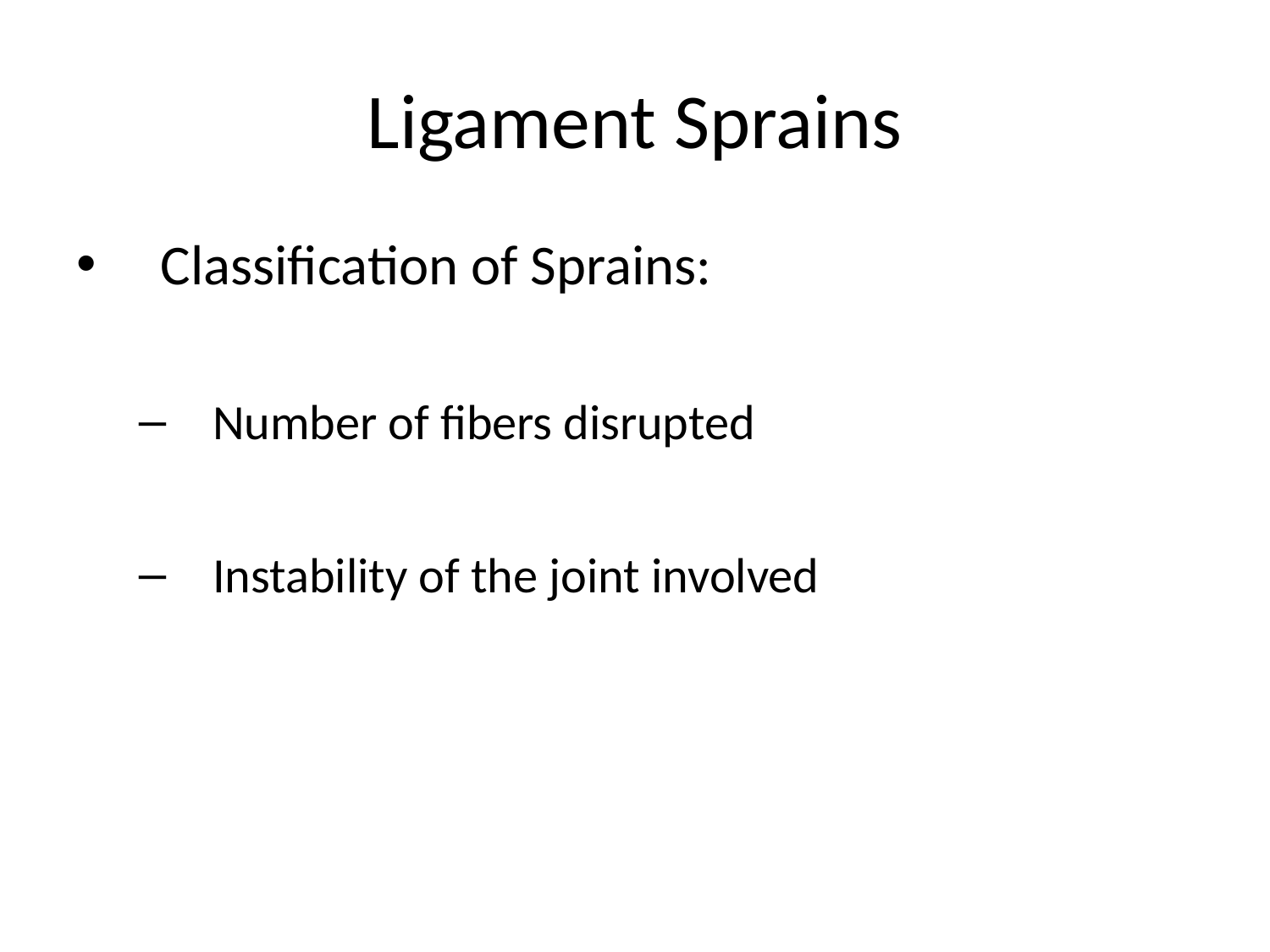

# Ligament Sprains
Classification of Sprains:

Number of fibers disrupted

Instability of the joint involved